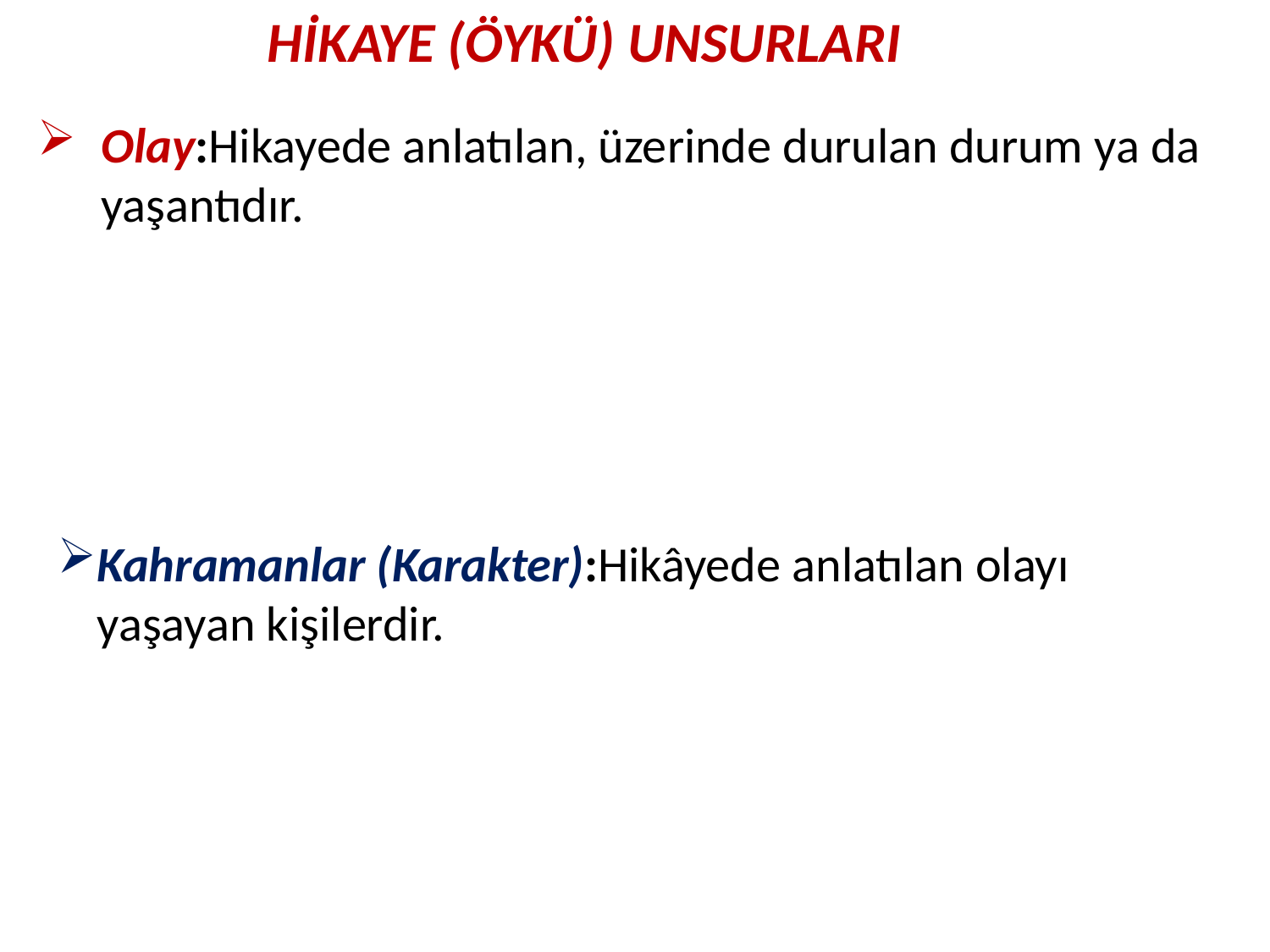

HİKAYE (ÖYKÜ) UNSURLARI
Olay:Hikayede anlatılan, üzerinde durulan durum ya da yaşantıdır.
Kahramanlar (Karakter):Hikâyede anlatılan olayı yaşayan kişilerdir.